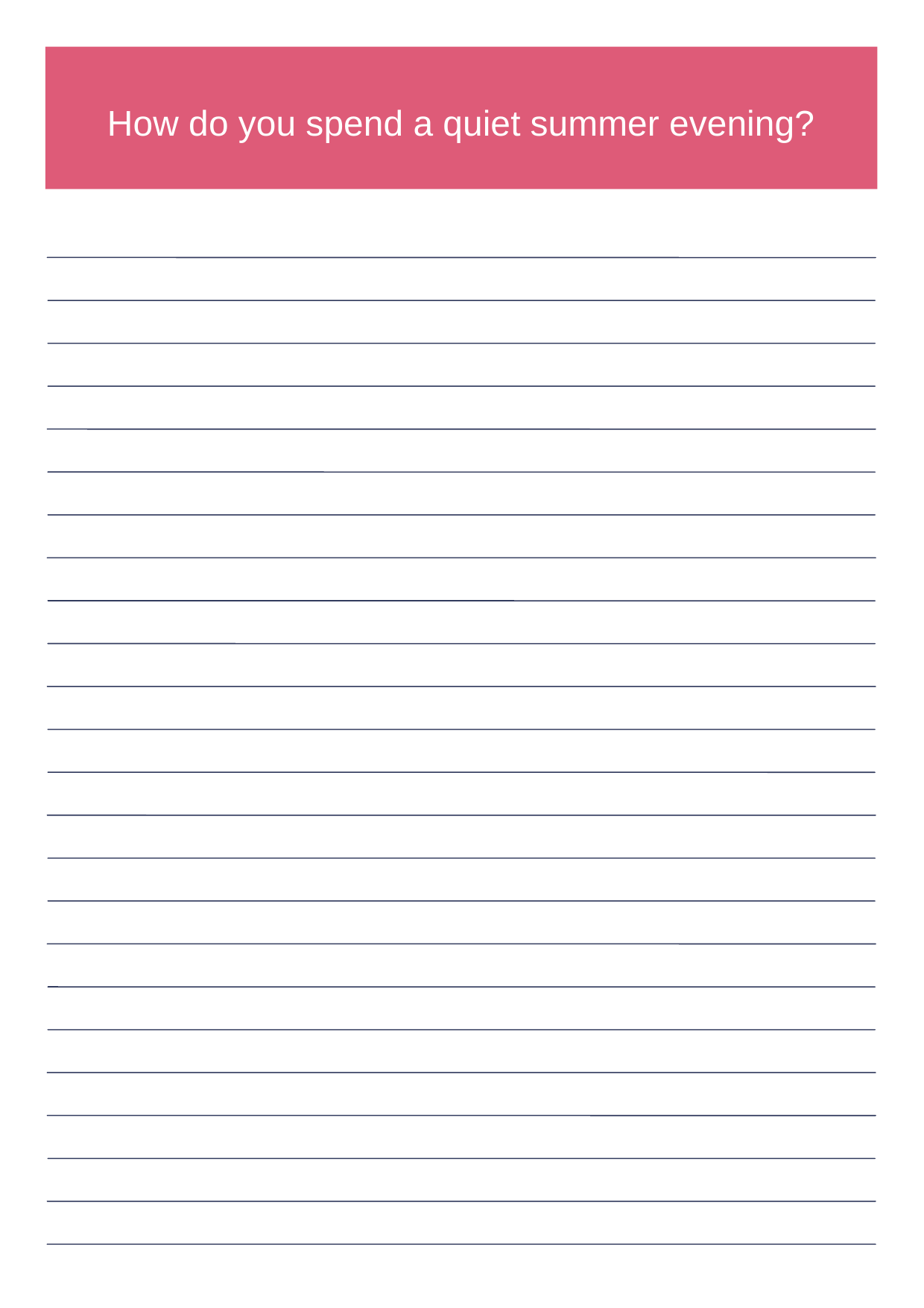

How do you spend a quiet summer evening?